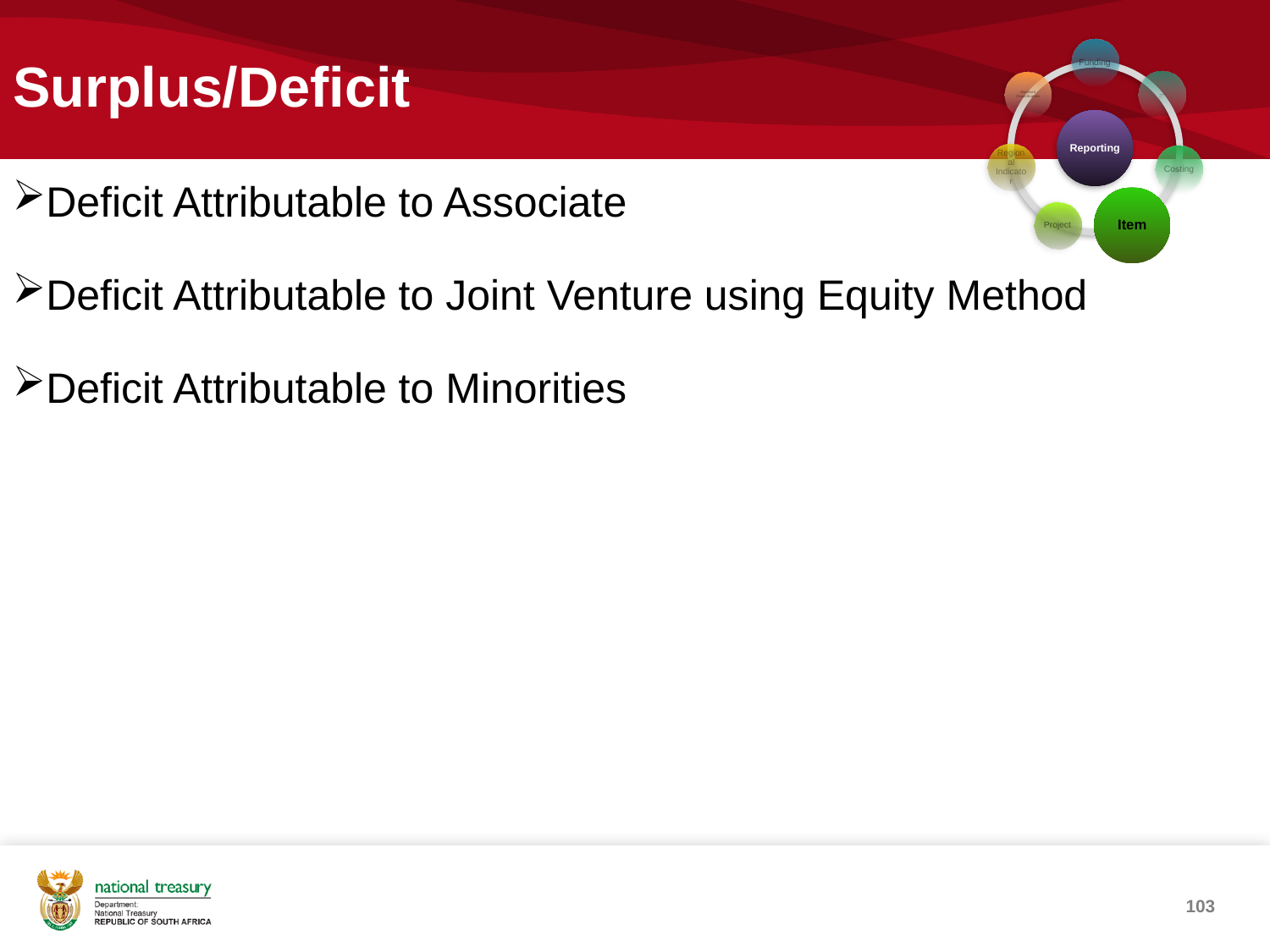

# Surplus/Deficit
Reporting
Funding
Function
Costing
Item
Project
Regional Indicator
Standard Classification
Deficit Attributable to Associate
Deficit Attributable to Joint Venture using Equity Method
Deficit Attributable to Minorities
103